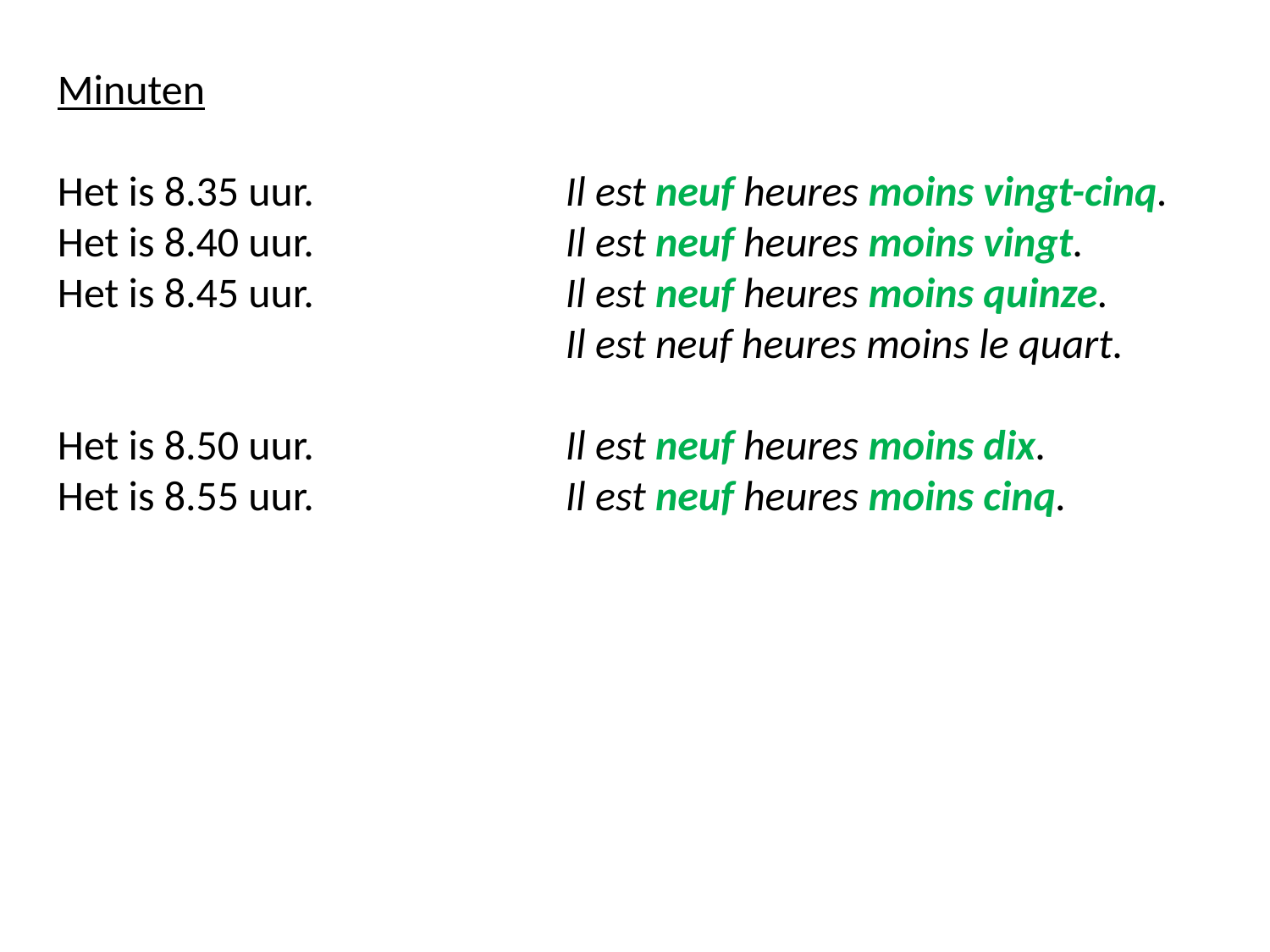

Minuten
Het is 8.35 uur.		Il est neuf heures moins vingt-cinq.
Het is 8.40 uur.		Il est neuf heures moins vingt.
Het is 8.45 uur.		Il est neuf heures moins quinze.
				Il est neuf heures moins le quart.

Het is 8.50 uur.		Il est neuf heures moins dix.
Het is 8.55 uur.		Il est neuf heures moins cinq.